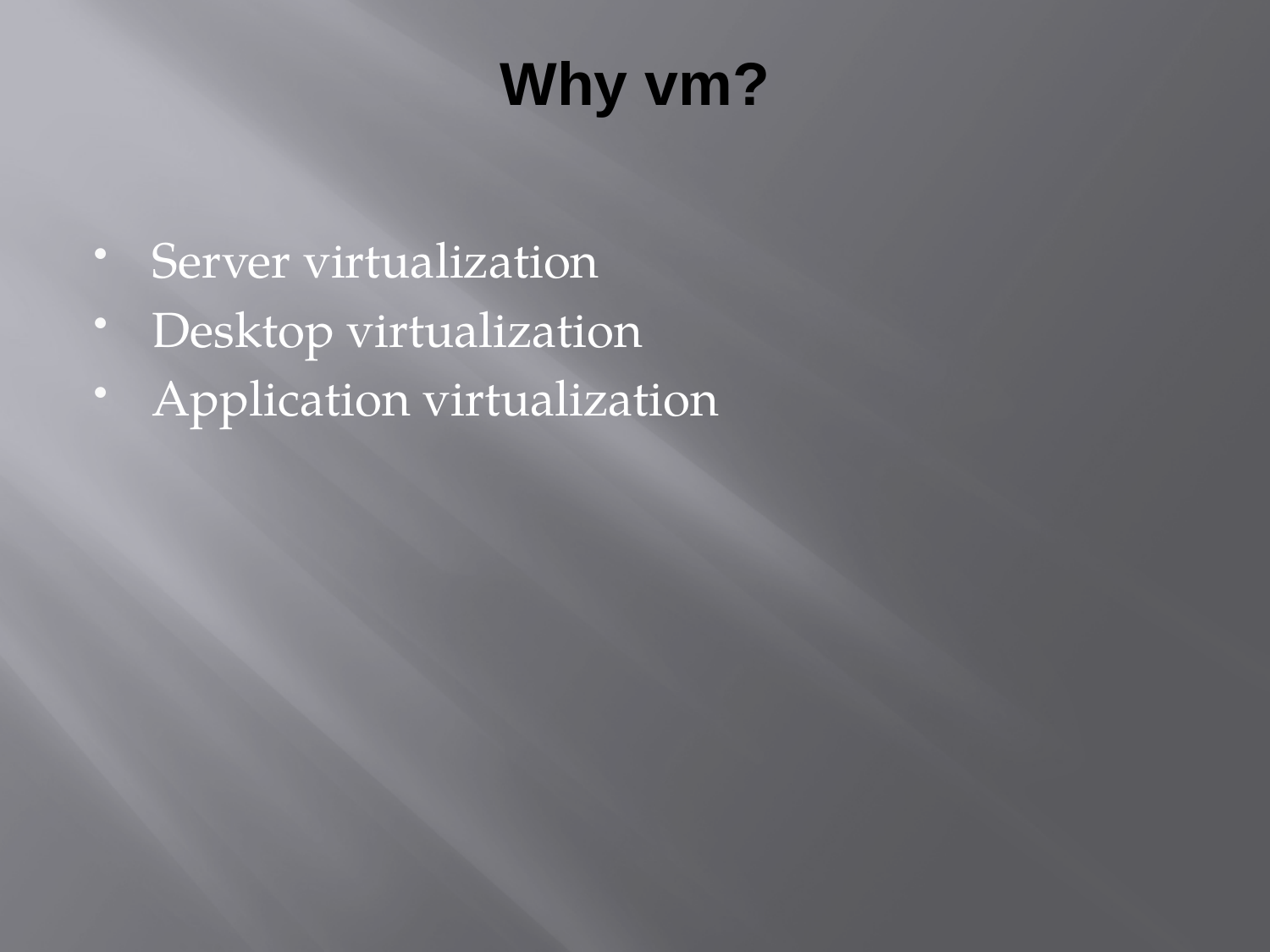

# Why vm?
Server virtualization
Desktop virtualization
Application virtualization